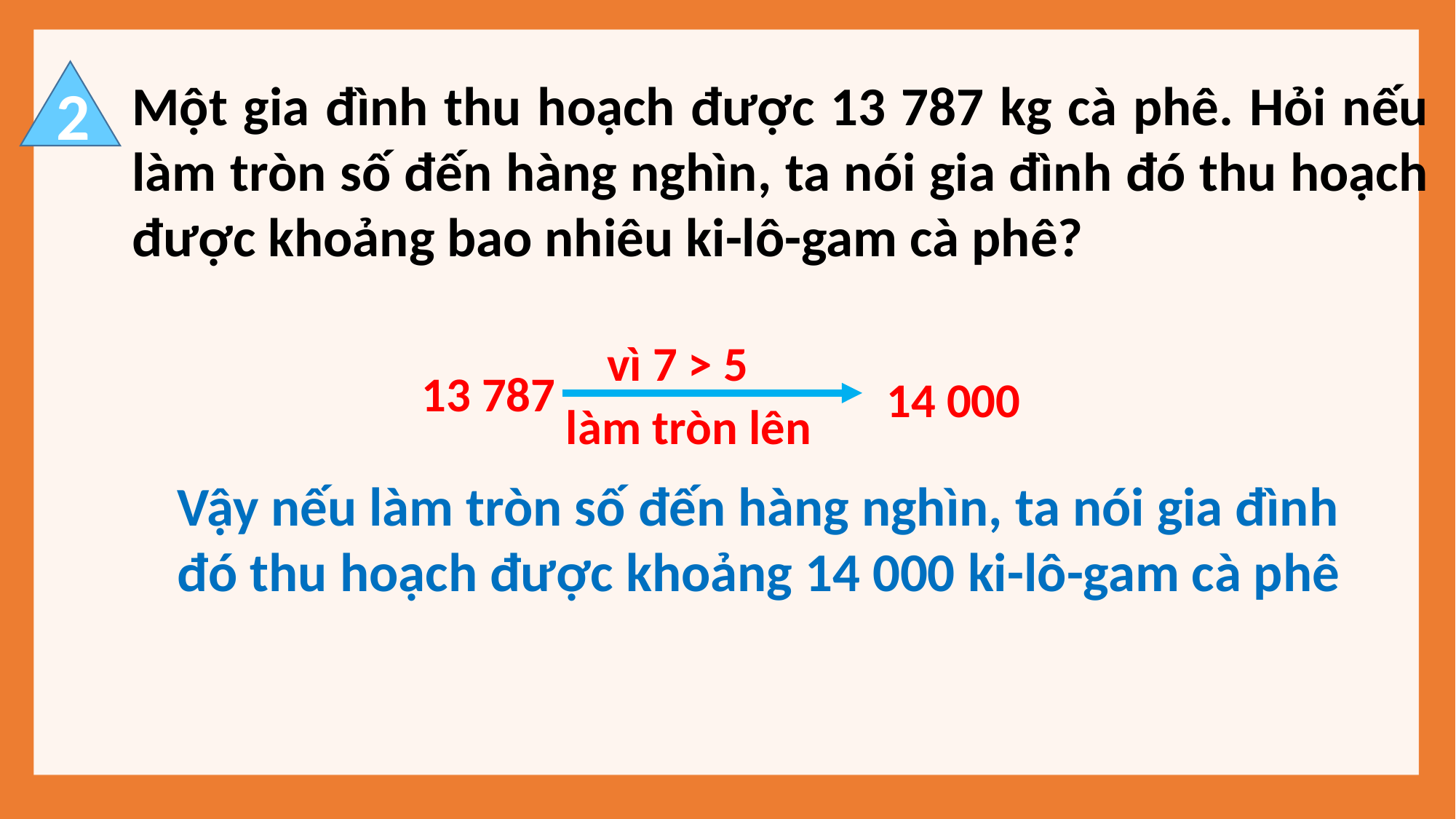

2
Một gia đình thu hoạch được 13 787 kg cà phê. Hỏi nếu làm tròn số đến hàng nghìn, ta nói gia đình đó thu hoạch được khoảng bao nhiêu ki-lô-gam cà phê?
vì 7 > 5
13 787
14 000
làm tròn lên
Vậy nếu làm tròn số đến hàng nghìn, ta nói gia đình đó thu hoạch được khoảng 14 000 ki-lô-gam cà phê